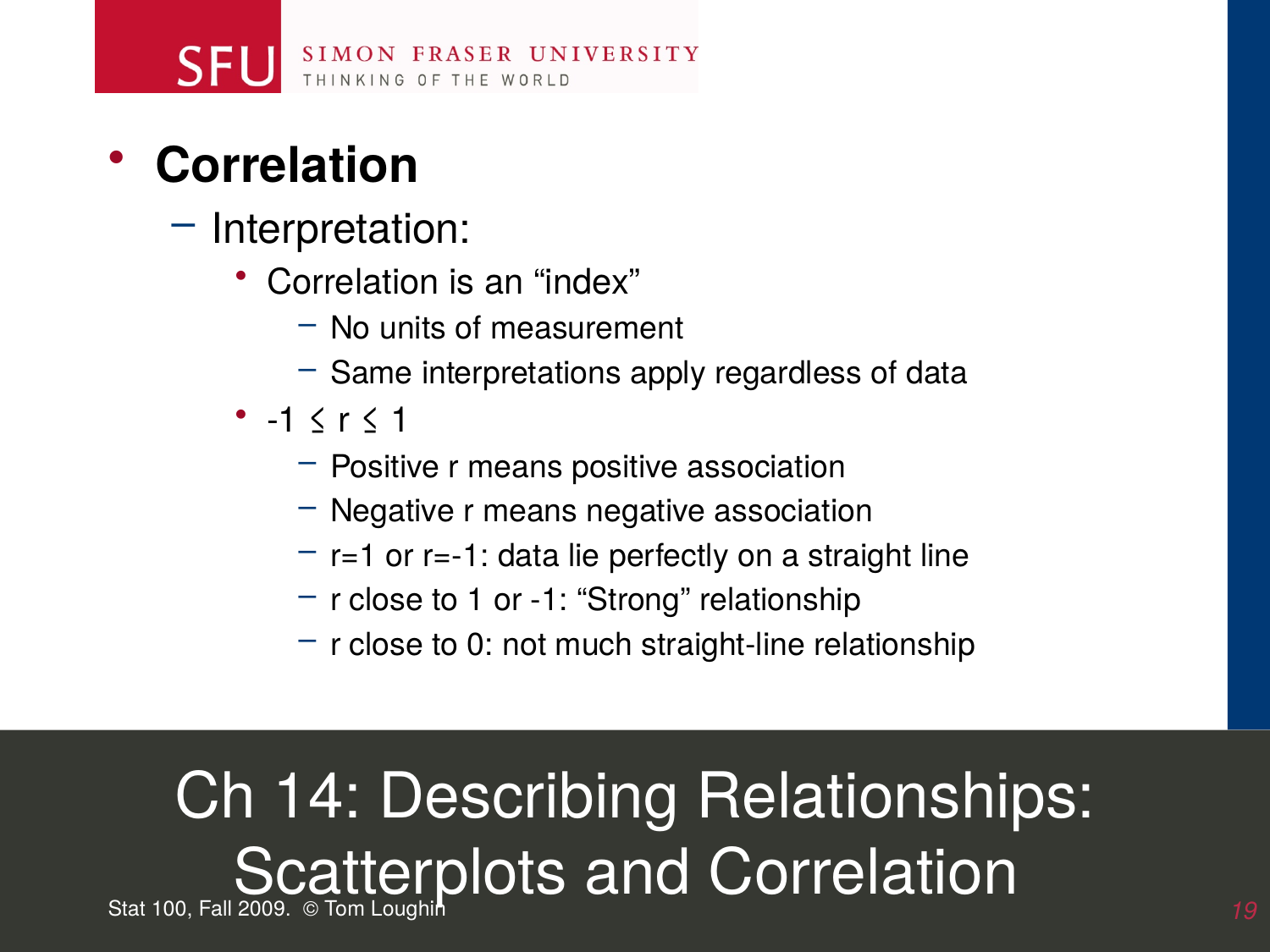

Correlation
Interpretation:
Correlation is an “index”
No units of measurement
Same interpretations apply regardless of data
-1 ≤ r ≤ 1
Positive r means positive association
Negative r means negative association
r=1 or r=-1: data lie perfectly on a straight line
r close to 1 or -1: “Strong” relationship
r close to 0: not much straight-line relationship

# Ch 14: Describing Relationships: Scatterplots and Correlation
Stat 100, Fall 2009.  © Tom Loughin
19